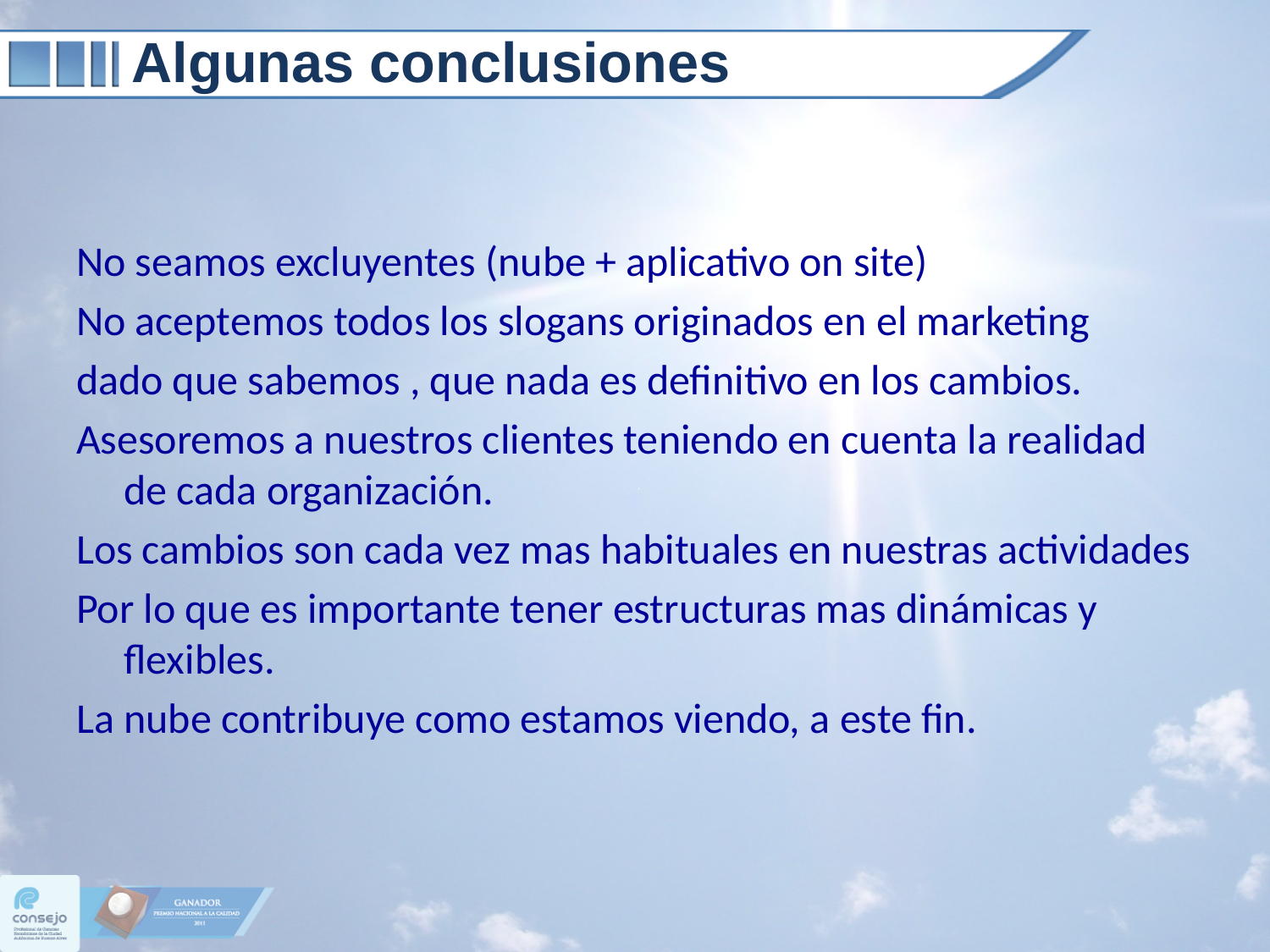

# Algunas conclusiones

No seamos excluyentes (nube + aplicativo on site)
No aceptemos todos los slogans originados en el marketing
dado que sabemos , que nada es definitivo en los cambios.
Asesoremos a nuestros clientes teniendo en cuenta la realidad de cada organización.
Los cambios son cada vez mas habituales en nuestras actividades
Por lo que es importante tener estructuras mas dinámicas y flexibles.
La nube contribuye como estamos viendo, a este fin.